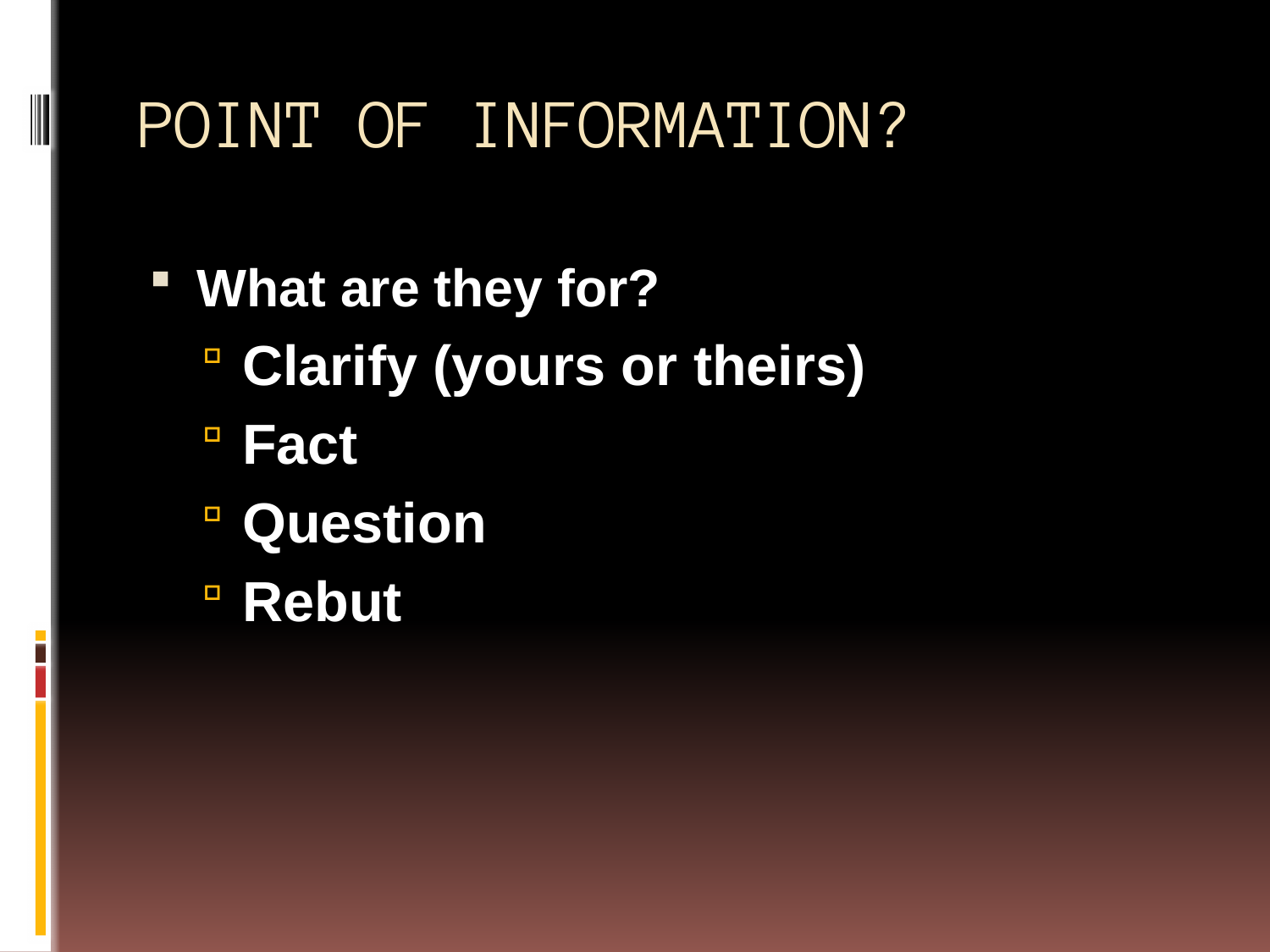

# POINT OF INFORMATION?
What are they for?
Clarify (yours or theirs)
Fact
Question
Rebut